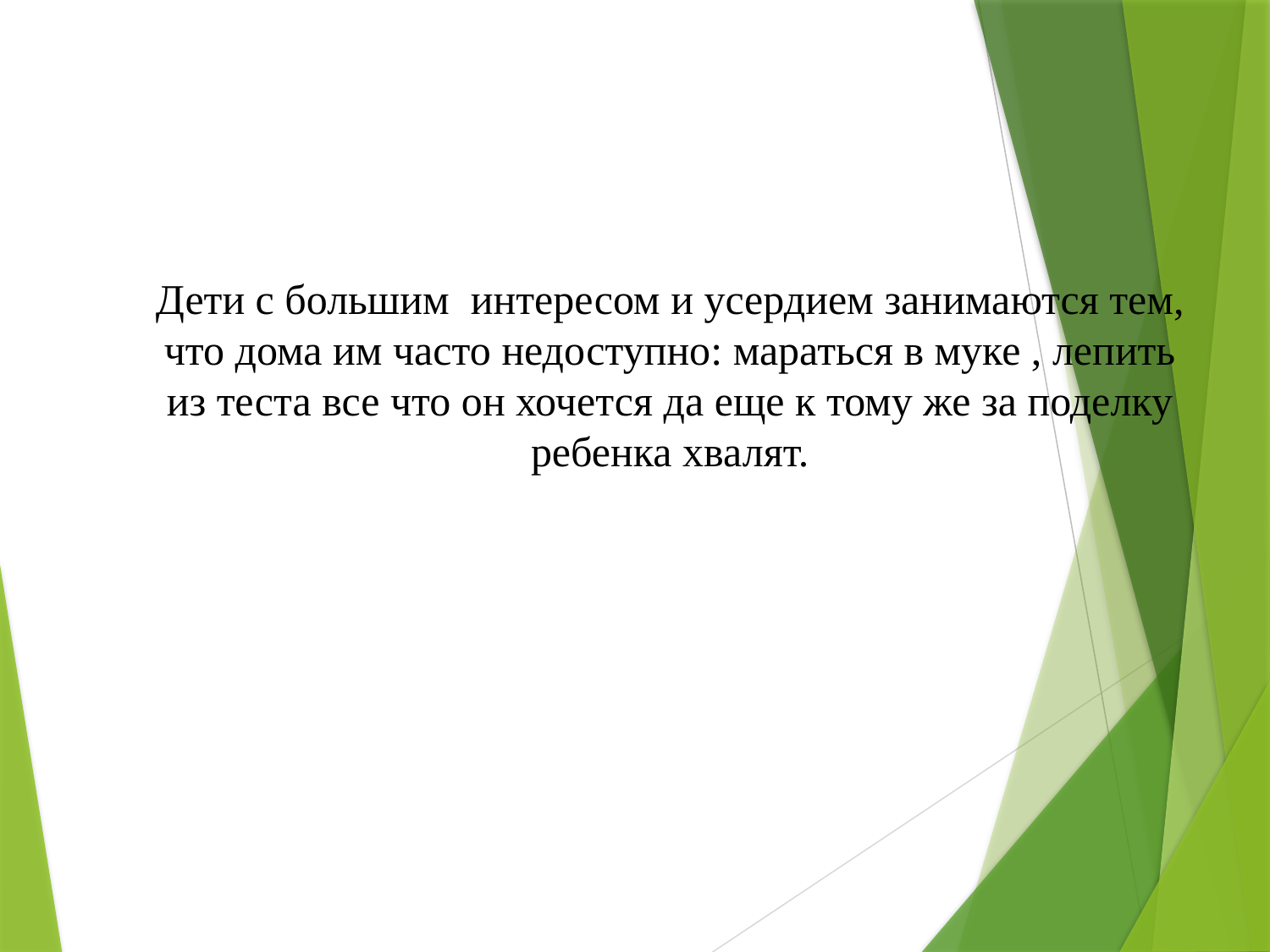

Дети с большим  интересом и усердием занимаются тем, что дома им часто недоступно: мараться в муке , лепить из теста все что он хочется да еще к тому же за поделку ребенка хвалят.